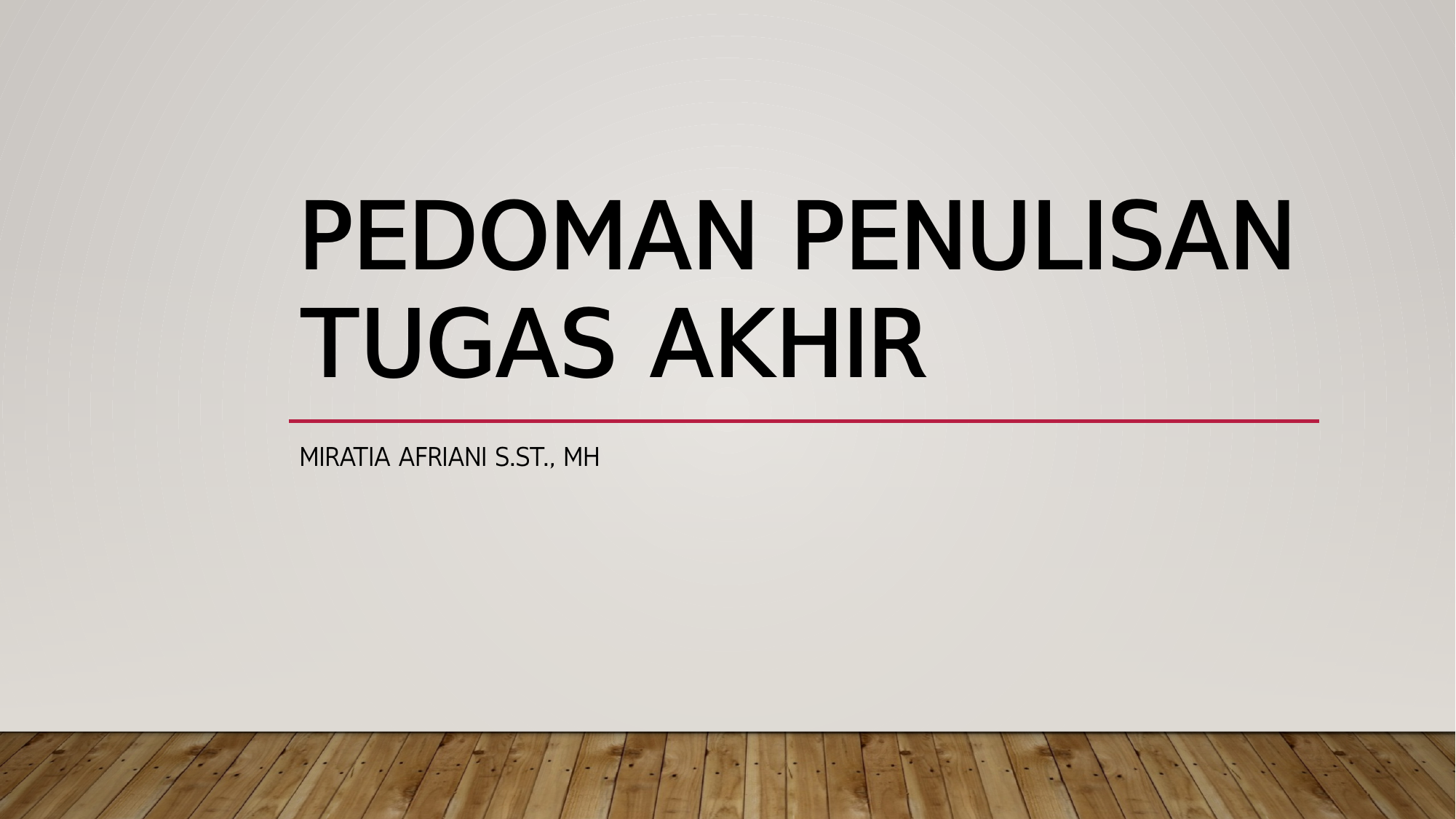

# PEDOMAN PENULISAN TUGAS AKHIR
MIRATIA AFRIANI S.ST., MH